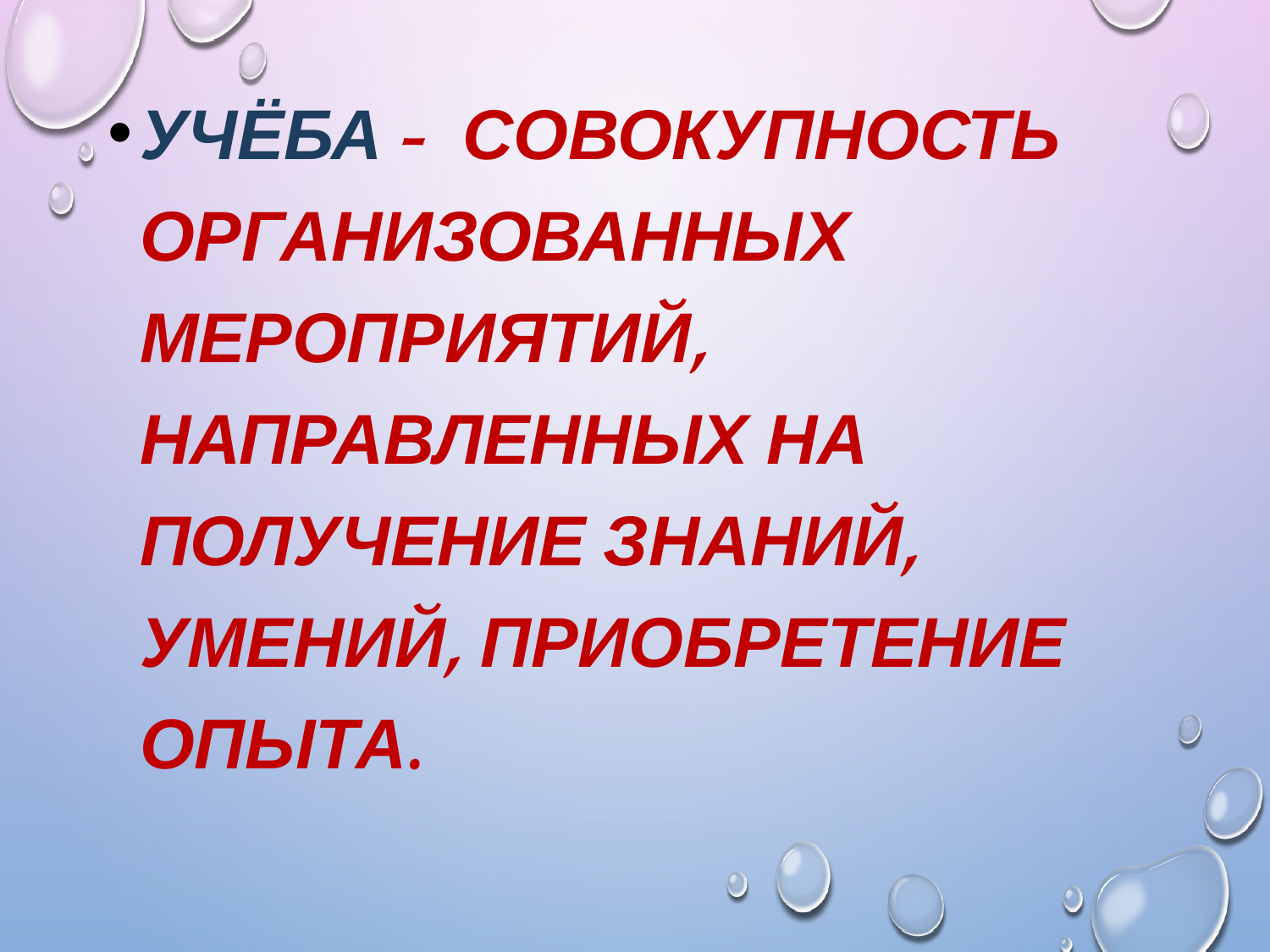

Учёба -  совокупность организованных мероприятий, направленных на получение знаний, умений, приобретение опыта.
#